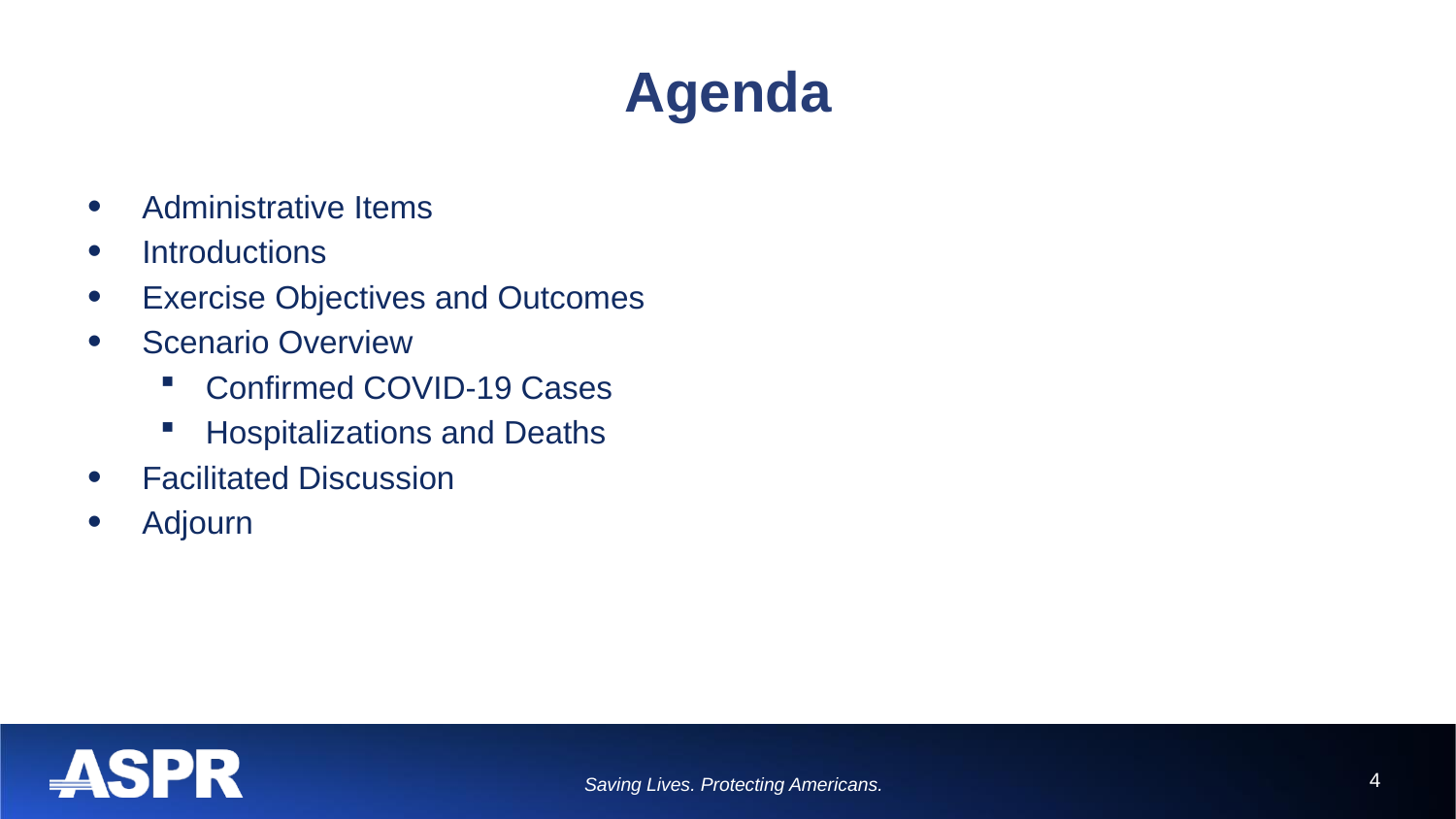

# Agenda
Administrative Items
Introductions
Exercise Objectives and Outcomes
Scenario Overview
Confirmed COVID-19 Cases
Hospitalizations and Deaths
Facilitated Discussion
Adjourn